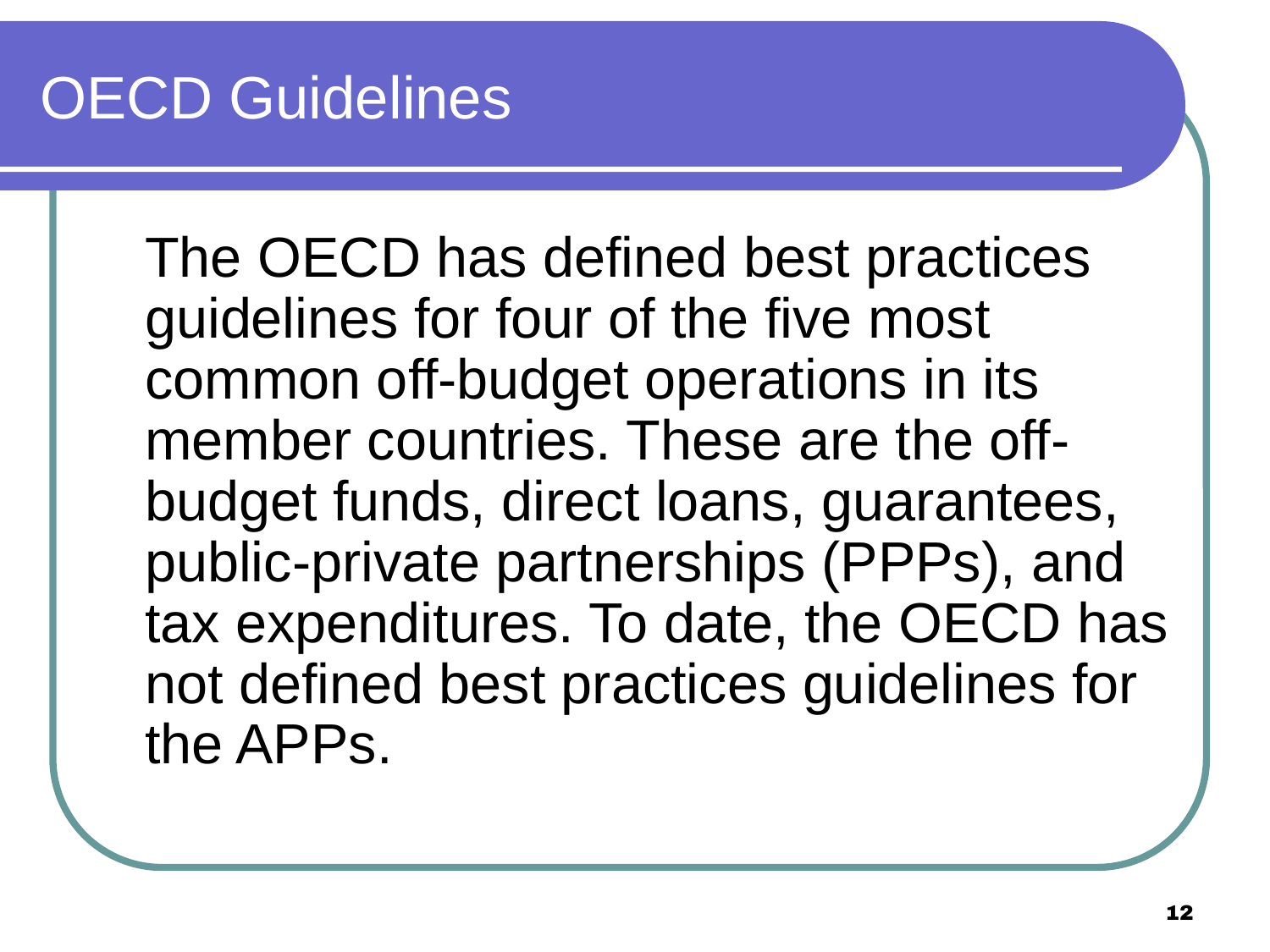

# OECD Guidelines
	The OECD has defined best practices guidelines for four of the five most common off-budget operations in its member countries. These are the off-budget funds, direct loans, guarantees, public-private partnerships (PPPs), and tax expenditures. To date, the OECD has not defined best practices guidelines for the APPs.
12